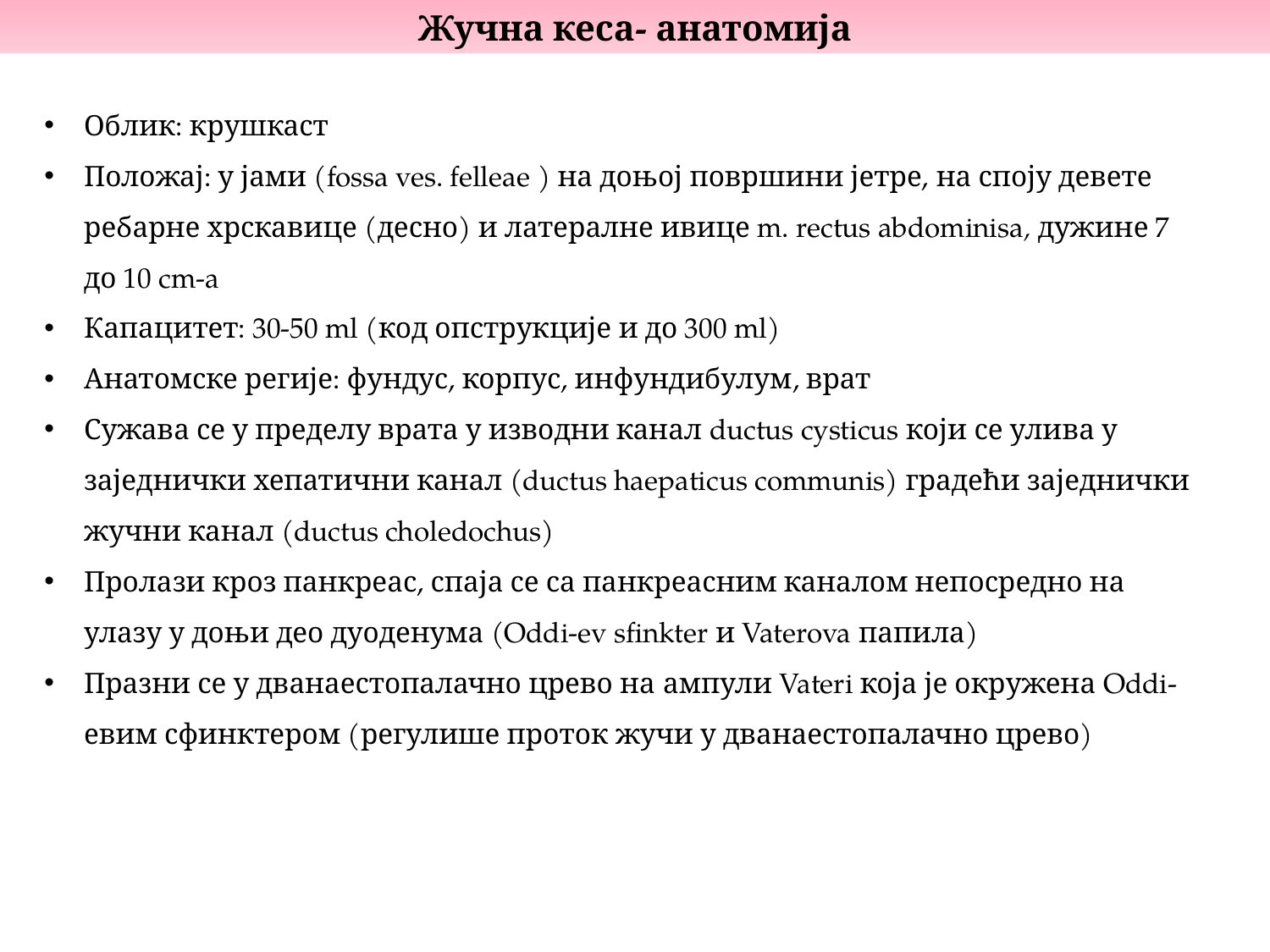

Жучна кеса- анатомија
Облик: крушкаст
Положај: у јами (fossa ves. felleae ) на доњој површини јетре, на споју девете ребарне хрскавице (десно) и латералне ивице m. rectus abdominisa, дужине 7 до 10 cm-a
Капацитет: 30-50 ml (код опструкције и до 300 ml)
Анатомске регије: фундус, корпус, инфундибулум, врат
Сужава се у пределу врата у изводни канал ductus cysticus који се улива у  заједнички хепатични канал (ductus haepaticus communis) градећи заједнички жучни канал (ductus choledochus)
Пролази кроз панкреас, спаја се са панкреасним каналом непосредно на улазу у доњи део дуоденума (Oddi-ev sfinkter и Vaterova папила)
Празни се у дванаестопалачно црево на ампули Vateri која је окружена Oddi-евим сфинктером (регулише проток жучи у дванаестопалачно црево)